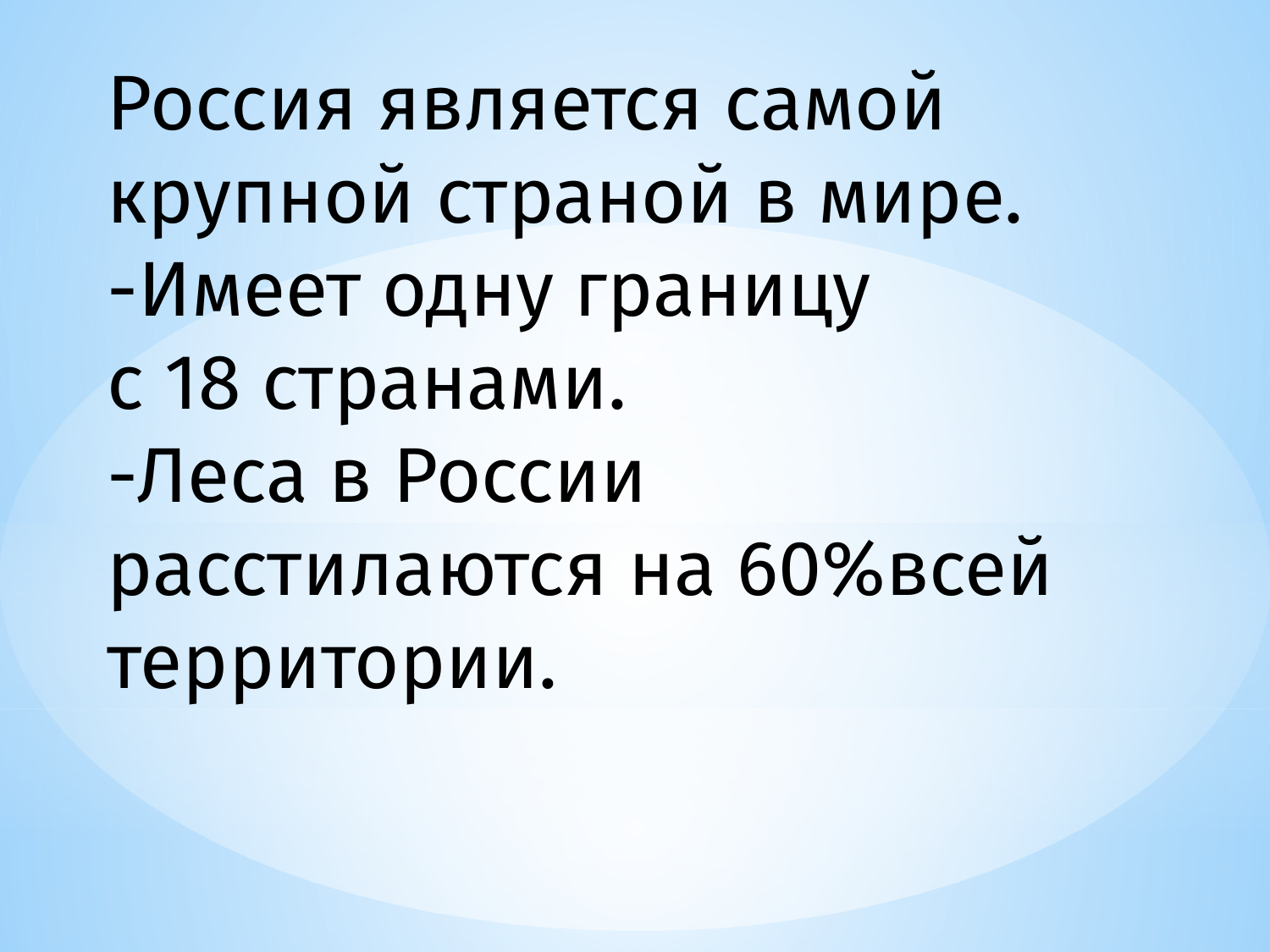

Россия является самой крупной страной в мире.
-Имеет одну границу
с 18 странами.
-Леса в России расстилаются на 60%всей территории.
#